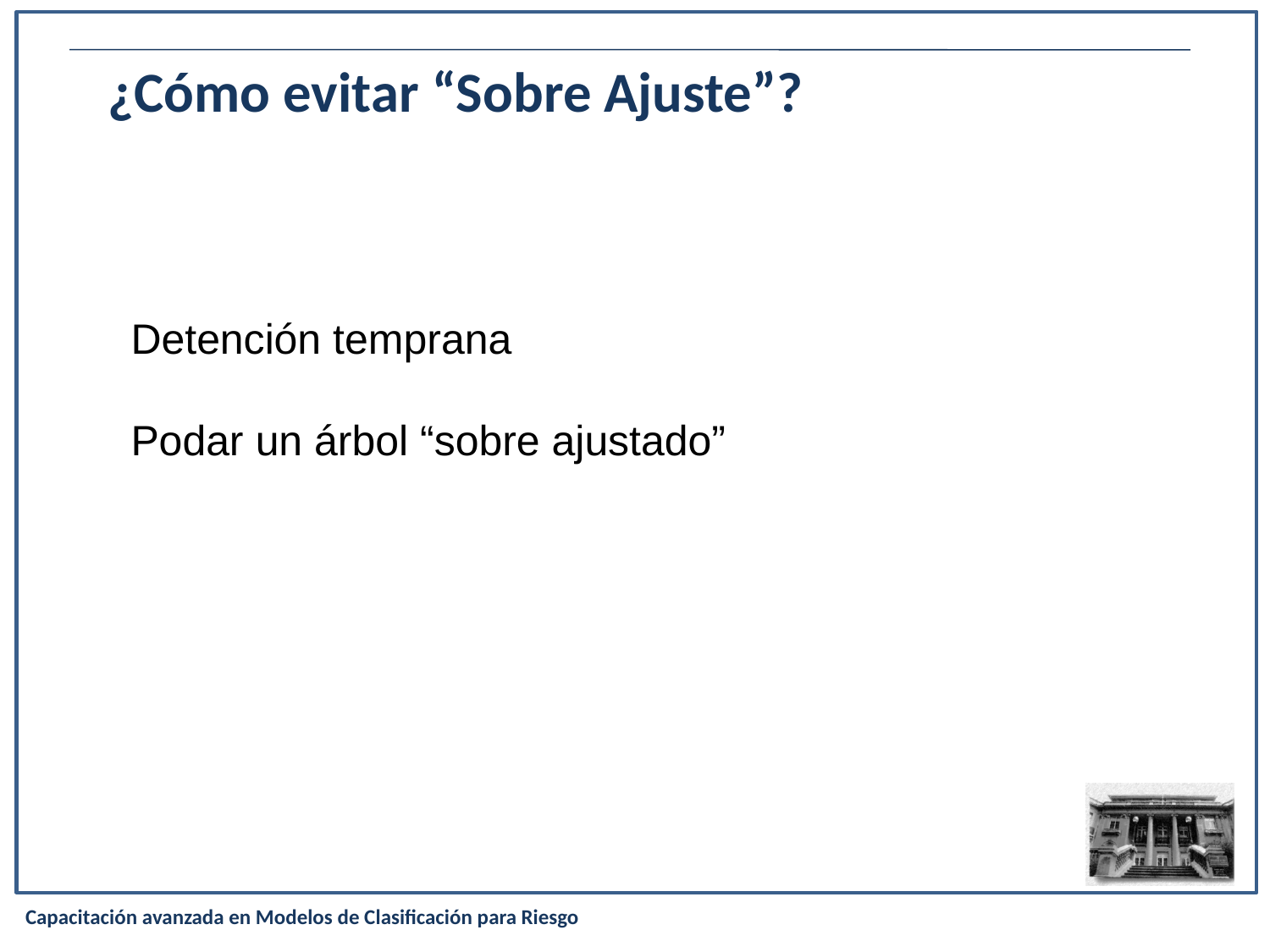

¿Cómo evitar “Sobre Ajuste”?
Detención temprana

Podar un árbol “sobre ajustado”